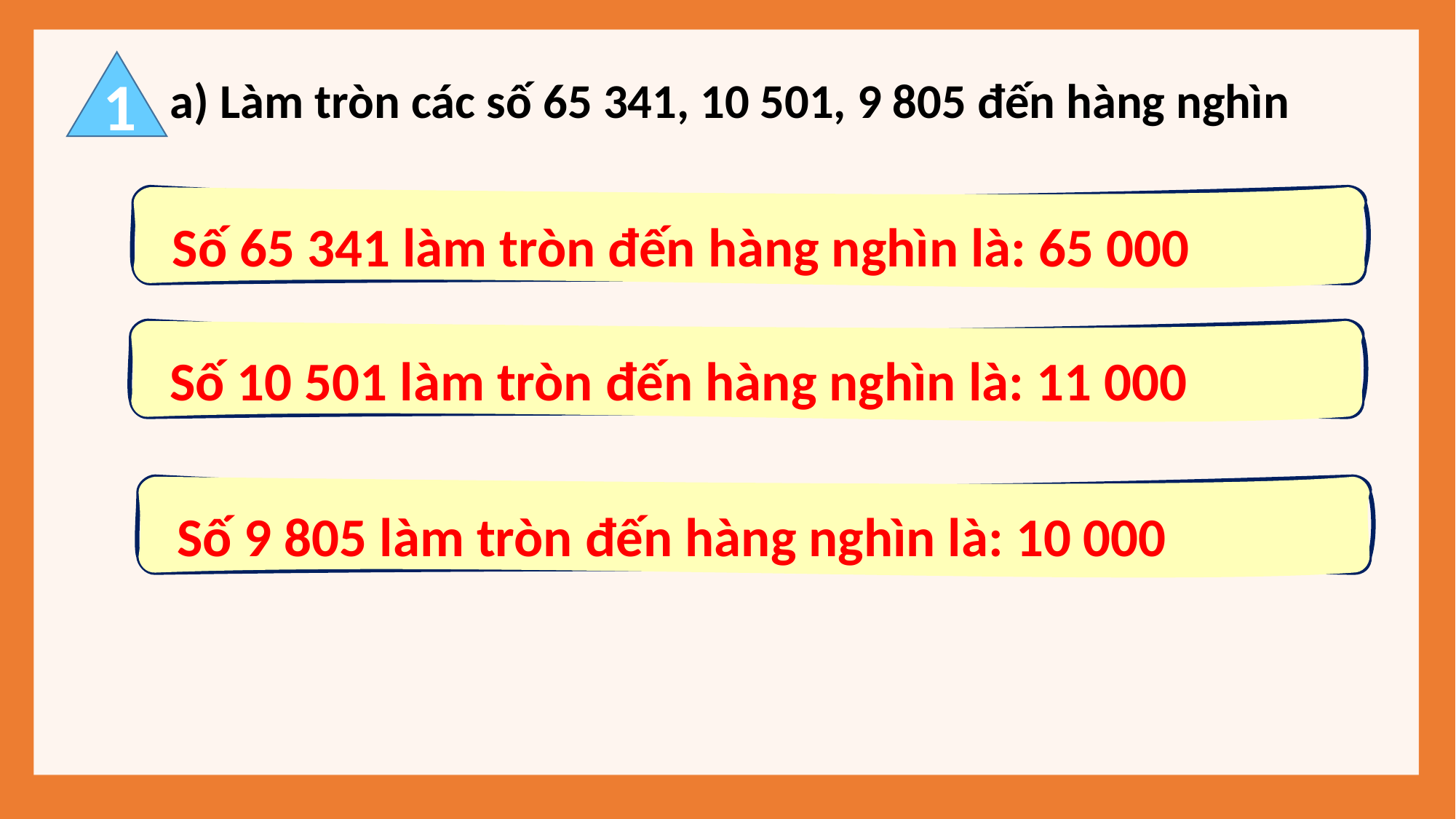

1
a) Làm tròn các số 65 341, 10 501, 9 805 đến hàng nghìn
Số 65 341 làm tròn đến hàng nghìn là: 65 000
Số 10 501 làm tròn đến hàng nghìn là: 11 000
Số 9 805 làm tròn đến hàng nghìn là: 10 000